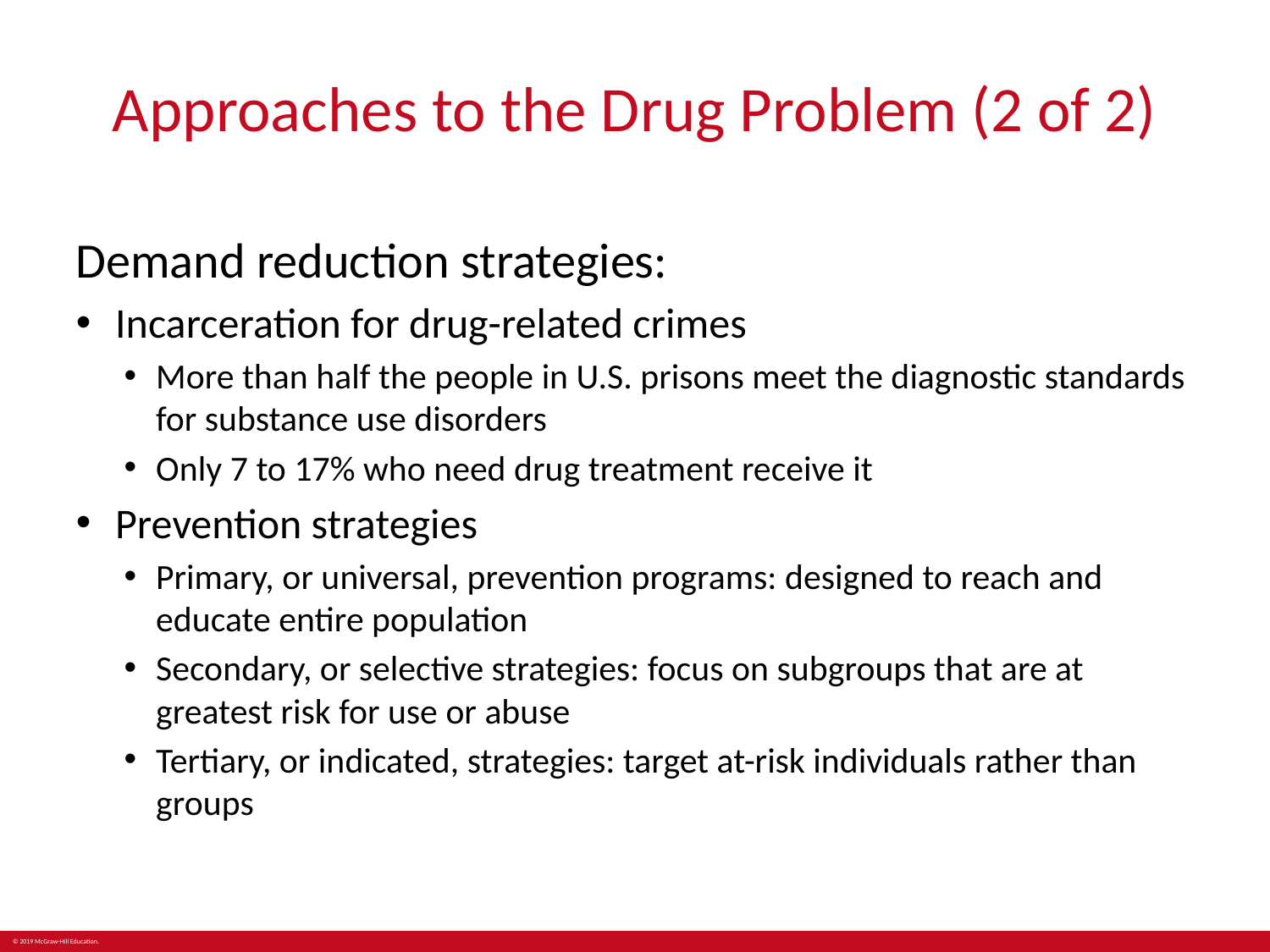

# Approaches to the Drug Problem (2 of 2)
Demand reduction strategies:
Incarceration for drug-related crimes
More than half the people in U.S. prisons meet the diagnostic standards for substance use disorders
Only 7 to 17% who need drug treatment receive it
Prevention strategies
Primary, or universal, prevention programs: designed to reach and educate entire population
Secondary, or selective strategies: focus on subgroups that are at greatest risk for use or abuse
Tertiary, or indicated, strategies: target at-risk individuals rather than groups